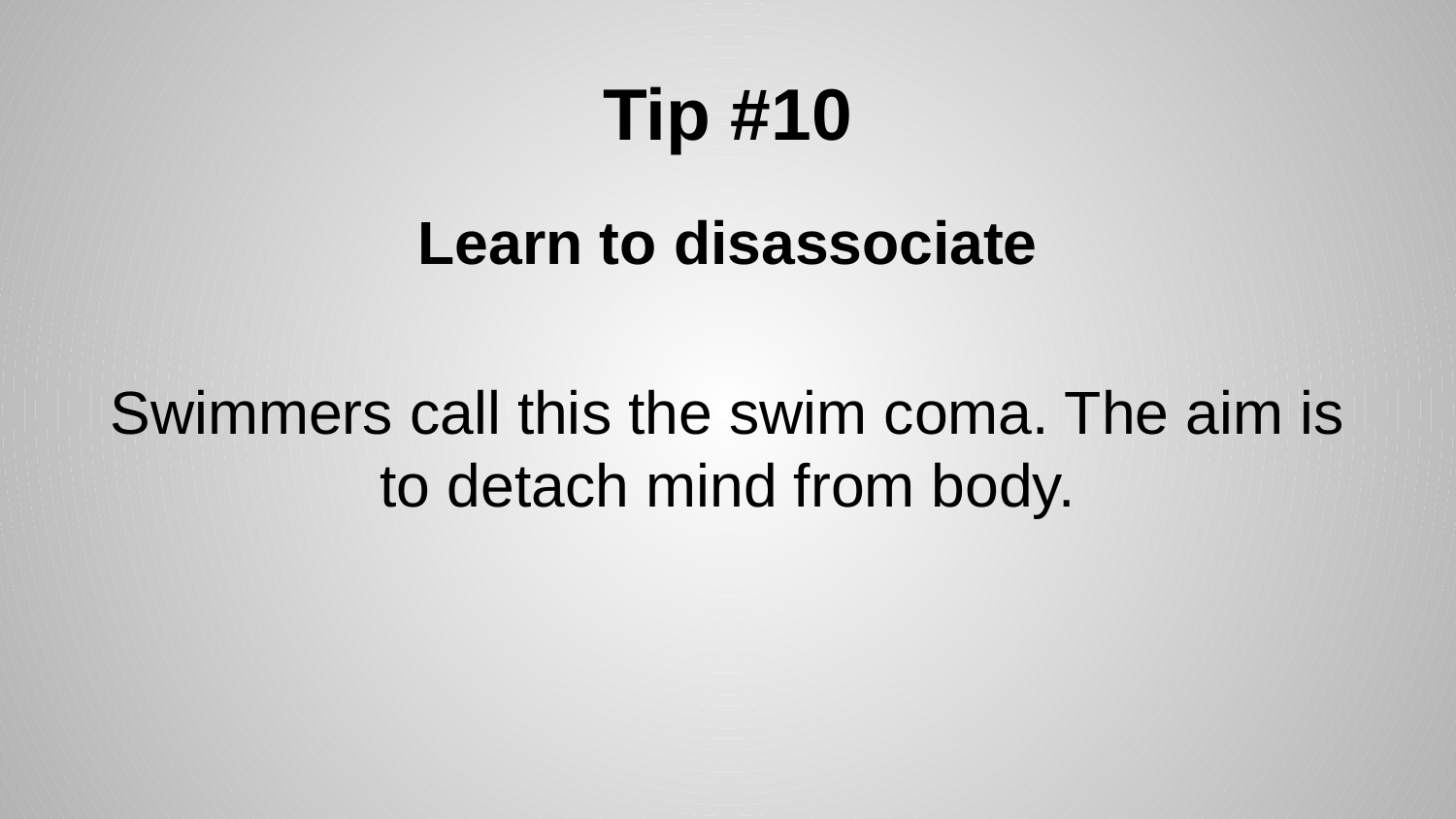

# Tip #10
Learn to disassociate

Swimmers call this the swim coma. The aim is to detach mind from body.